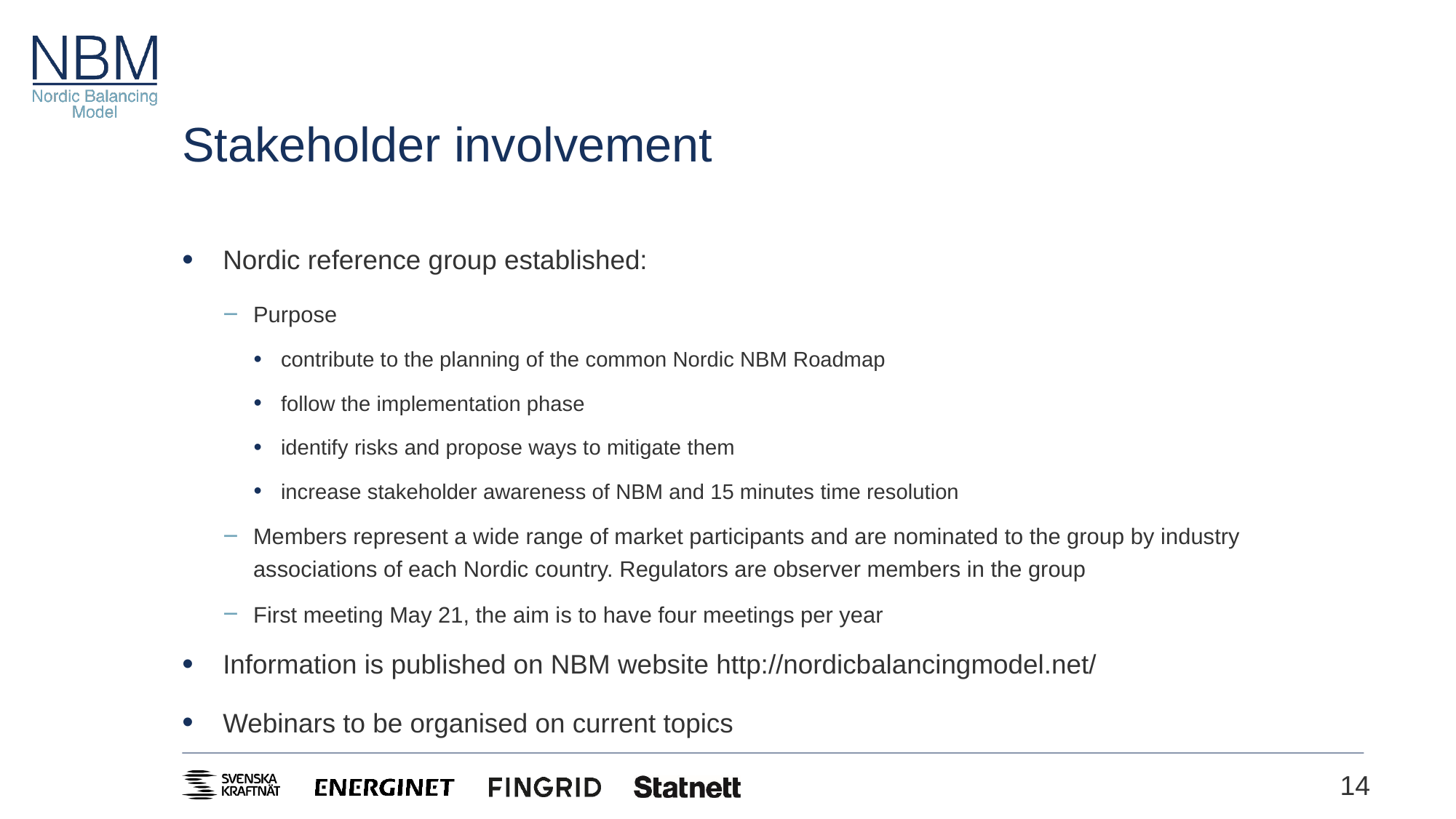

# Stakeholder involvement
Nordic reference group established:
Purpose
contribute to the planning of the common Nordic NBM Roadmap
follow the implementation phase
identify risks and propose ways to mitigate them
increase stakeholder awareness of NBM and 15 minutes time resolution
Members represent a wide range of market participants and are nominated to the group by industry associations of each Nordic country. Regulators are observer members in the group
First meeting May 21, the aim is to have four meetings per year
Information is published on NBM website http://nordicbalancingmodel.net/
Webinars to be organised on current topics